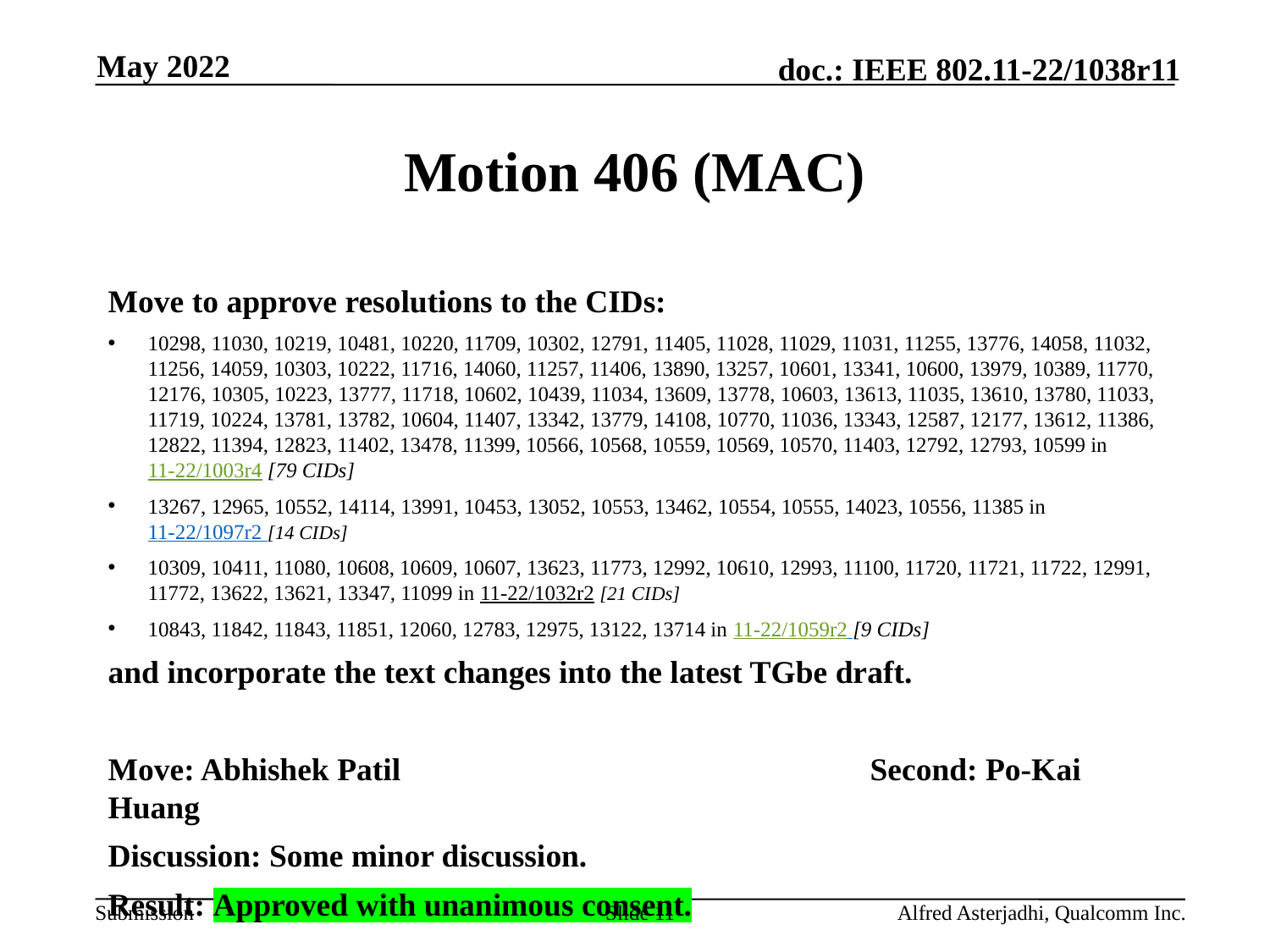

May 2022
# Motion 406 (MAC)
Move to approve resolutions to the CIDs:
10298, 11030, 10219, 10481, 10220, 11709, 10302, 12791, 11405, 11028, 11029, 11031, 11255, 13776, 14058, 11032, 11256, 14059, 10303, 10222, 11716, 14060, 11257, 11406, 13890, 13257, 10601, 13341, 10600, 13979, 10389, 11770, 12176, 10305, 10223, 13777, 11718, 10602, 10439, 11034, 13609, 13778, 10603, 13613, 11035, 13610, 13780, 11033, 11719, 10224, 13781, 13782, 10604, 11407, 13342, 13779, 14108, 10770, 11036, 13343, 12587, 12177, 13612, 11386, 12822, 11394, 12823, 11402, 13478, 11399, 10566, 10568, 10559, 10569, 10570, 11403, 12792, 12793, 10599 in 11-22/1003r4 [79 CIDs]
13267, 12965, 10552, 14114, 13991, 10453, 13052, 10553, 13462, 10554, 10555, 14023, 10556, 11385 in 11-22/1097r2 [14 CIDs]
10309, 10411, 11080, 10608, 10609, 10607, 13623, 11773, 12992, 10610, 12993, 11100, 11720, 11721, 11722, 12991, 11772, 13622, 13621, 13347, 11099 in 11-22/1032r2 [21 CIDs]
10843, 11842, 11843, 11851, 12060, 12783, 12975, 13122, 13714 in 11-22/1059r2 [9 CIDs]
and incorporate the text changes into the latest TGbe draft.

Move: Abhishek Patil				Second: Po-Kai Huang
Discussion: Some minor discussion.
Result: Approved with unanimous consent.
Slide 11
Alfred Asterjadhi, Qualcomm Inc.